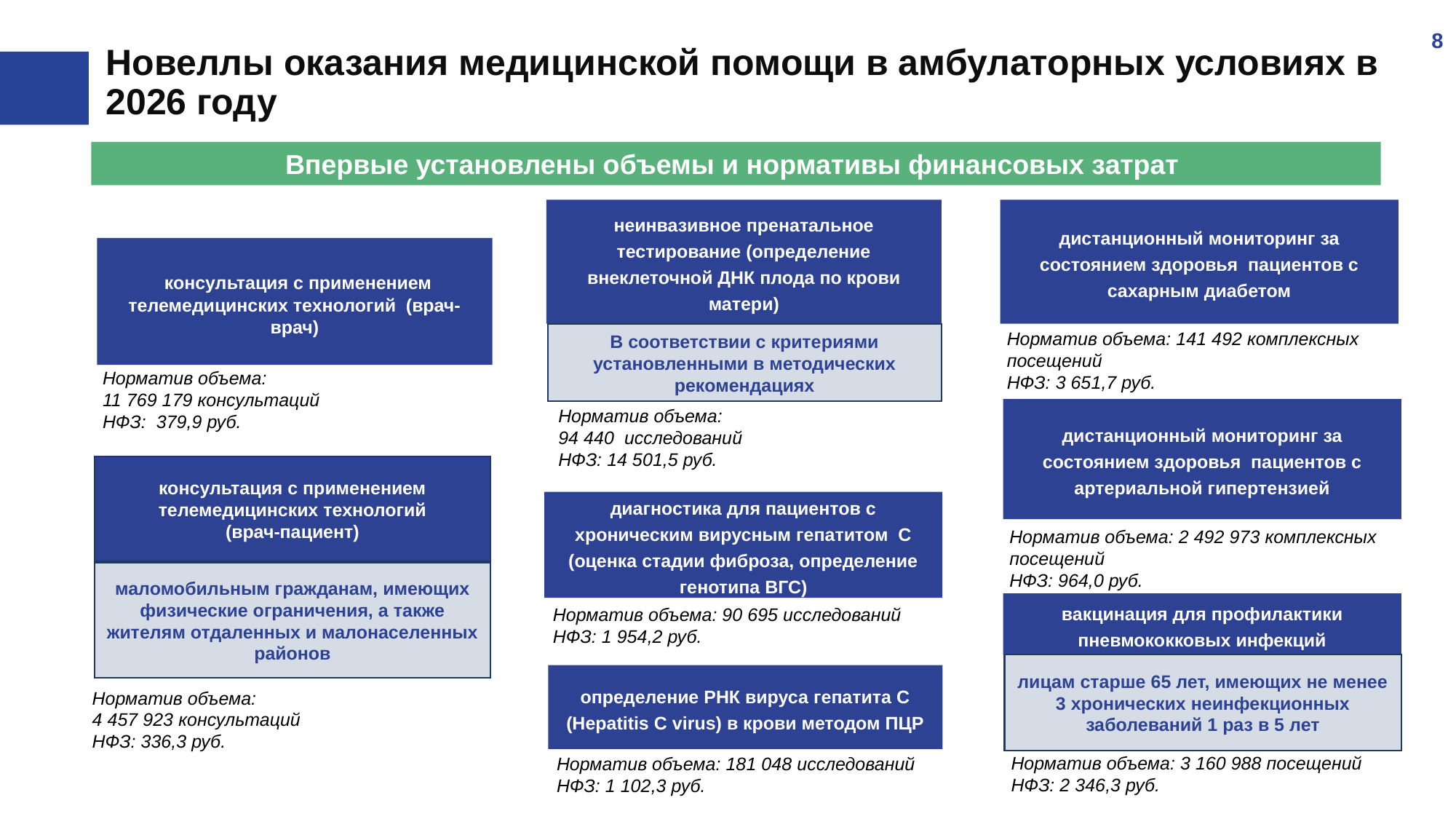

8
# Новеллы оказания медицинской помощи в амбулаторных условиях в 2026 году
Впервые установлены объемы и нормативы финансовых затрат
неинвазивное пренатальное тестирование (определение внеклеточной ДНК плода по крови матери)
дистанционный мониторинг за состоянием здоровья  пациентов с сахарным диабетом
 консультация с применением телемедицинских технологий  (врач-врач)
Норматив объема: 141 492 комплексных посещений
НФЗ: 3 651,7 руб.
В соответствии с критериями установленными в методических рекомендациях
Норматив объема:
11 769 179 консультаций
НФЗ:  379,9 руб.
дистанционный мониторинг за состоянием здоровья  пациентов с артериальной гипертензией
Норматив объема:
94 440  исследований
НФЗ: 14 501,5 руб.
консультация с применением телемедицинских технологий
(врач-пациент)
диагностика для пациентов с хроническим вирусным гепатитом  С (оценка стадии фиброза, определение генотипа ВГС)
Норматив объема: 2 492 973 комплексных посещений
НФЗ: 964,0 руб.
маломобильным гражданам, имеющих физические ограничения, а также жителям отдаленных и малонаселенных районов
вакцинация для профилактики пневмококковых инфекций
Норматив объема: 90 695 исследований
НФЗ: 1 954,2 руб.
лицам старше 65 лет, имеющих не менее 3 хронических неинфекционных заболеваний 1 раз в 5 лет
определение РНК вируса гепатита C (Hepatitis C virus) в крови методом ПЦР
Норматив объема:
4 457 923 консультаций
НФЗ: 336,3 руб.
Норматив объема: 3 160 988 посещений
НФЗ: 2 346,3 руб.
Норматив объема: 181 048 исследований
НФЗ: 1 102,3 руб.